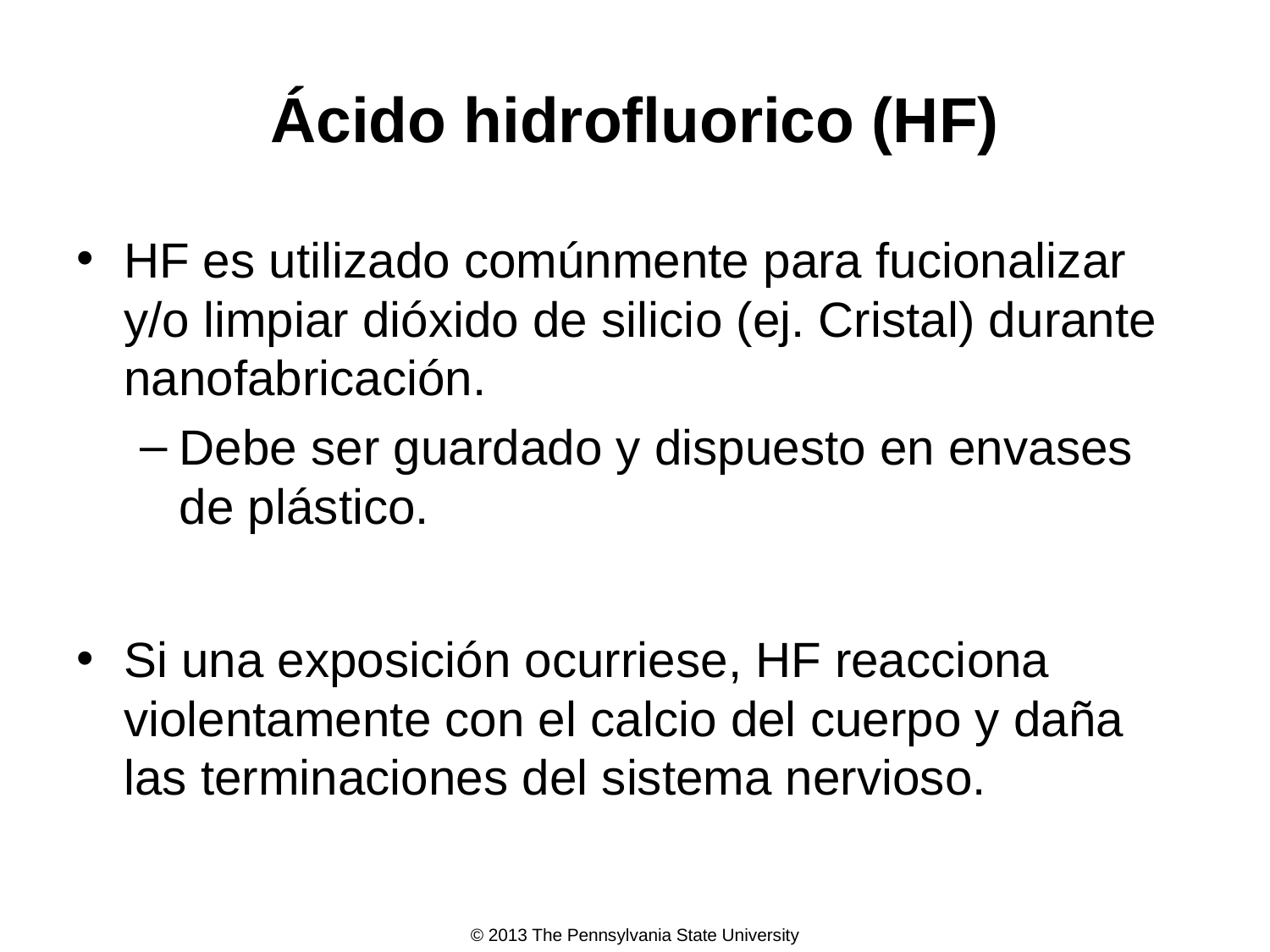

# Ácido hidrofluorico (HF)
HF es utilizado comúnmente para fucionalizar y/o limpiar dióxido de silicio (ej. Cristal) durante nanofabricación.
Debe ser guardado y dispuesto en envases de plástico.

Si una exposición ocurriese, HF reacciona violentamente con el calcio del cuerpo y daña las terminaciones del sistema nervioso.